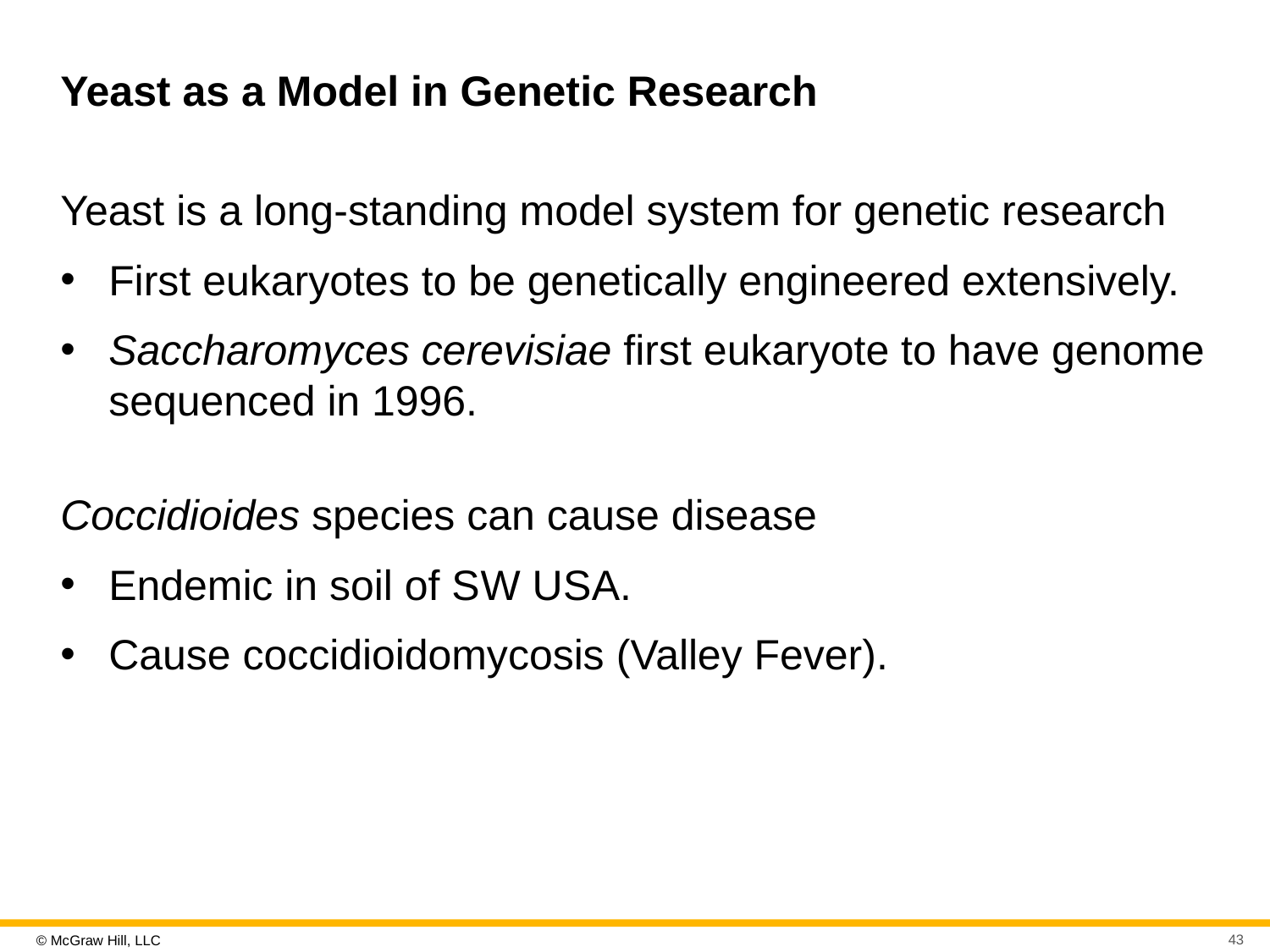

# Yeast as a Model in Genetic Research
Yeast is a long-standing model system for genetic research
First eukaryotes to be genetically engineered extensively.
Saccharomyces cerevisiae first eukaryote to have genome sequenced in 1996.
Coccidioides species can cause disease
Endemic in soil of S W U S A.
Cause coccidioidomycosis (Valley Fever).
43